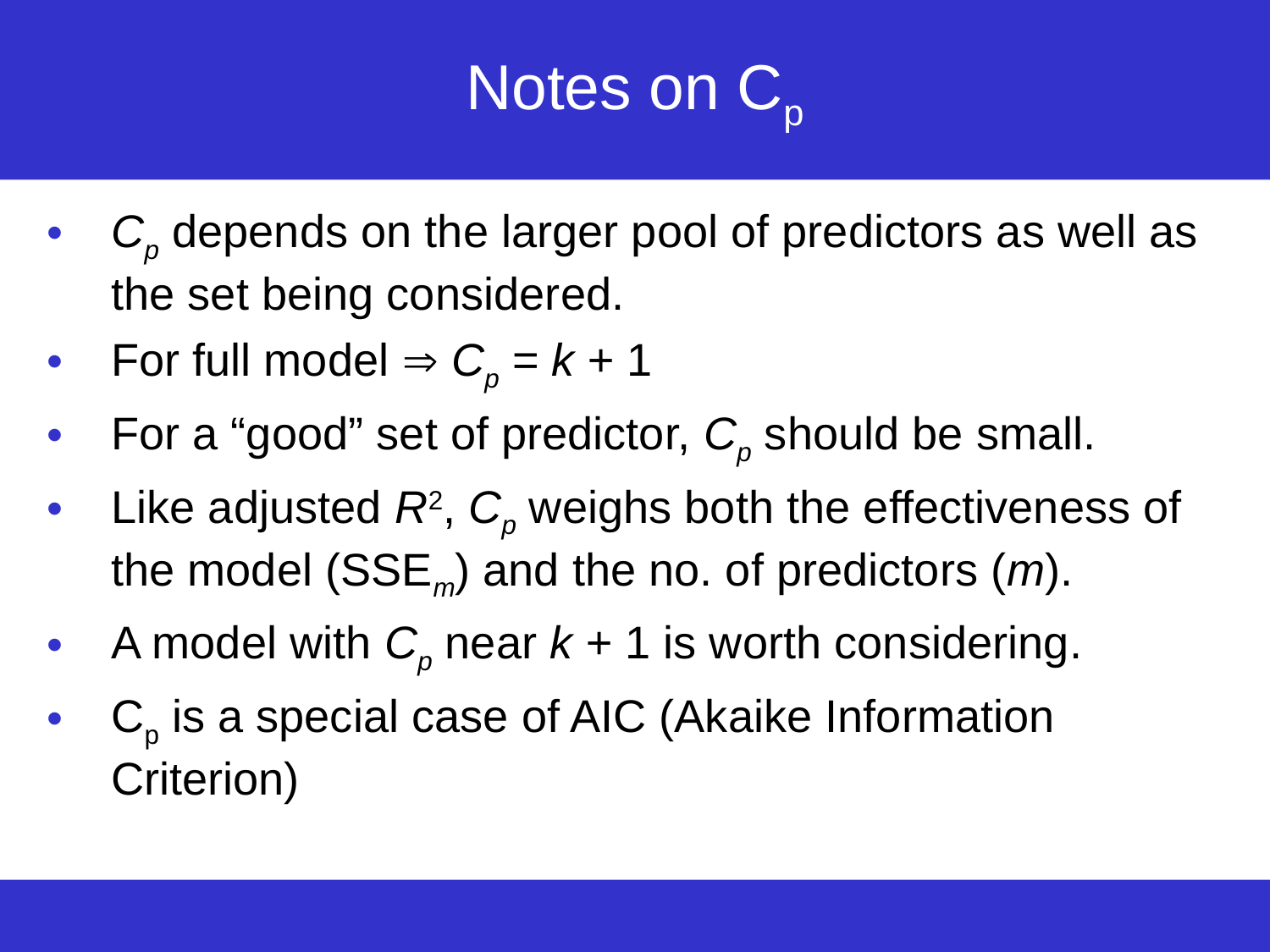

# Notes on Cp
Cp depends on the larger pool of predictors as well as the set being considered.
For full model ⇒ Cp = k + 1
For a “good” set of predictor, Cp should be small.
Like adjusted R2, Cp weighs both the effectiveness of the model (SSEm) and the no. of predictors (m).
A model with Cp near k + 1 is worth considering.
Cp is a special case of AIC (Akaike Information Criterion)